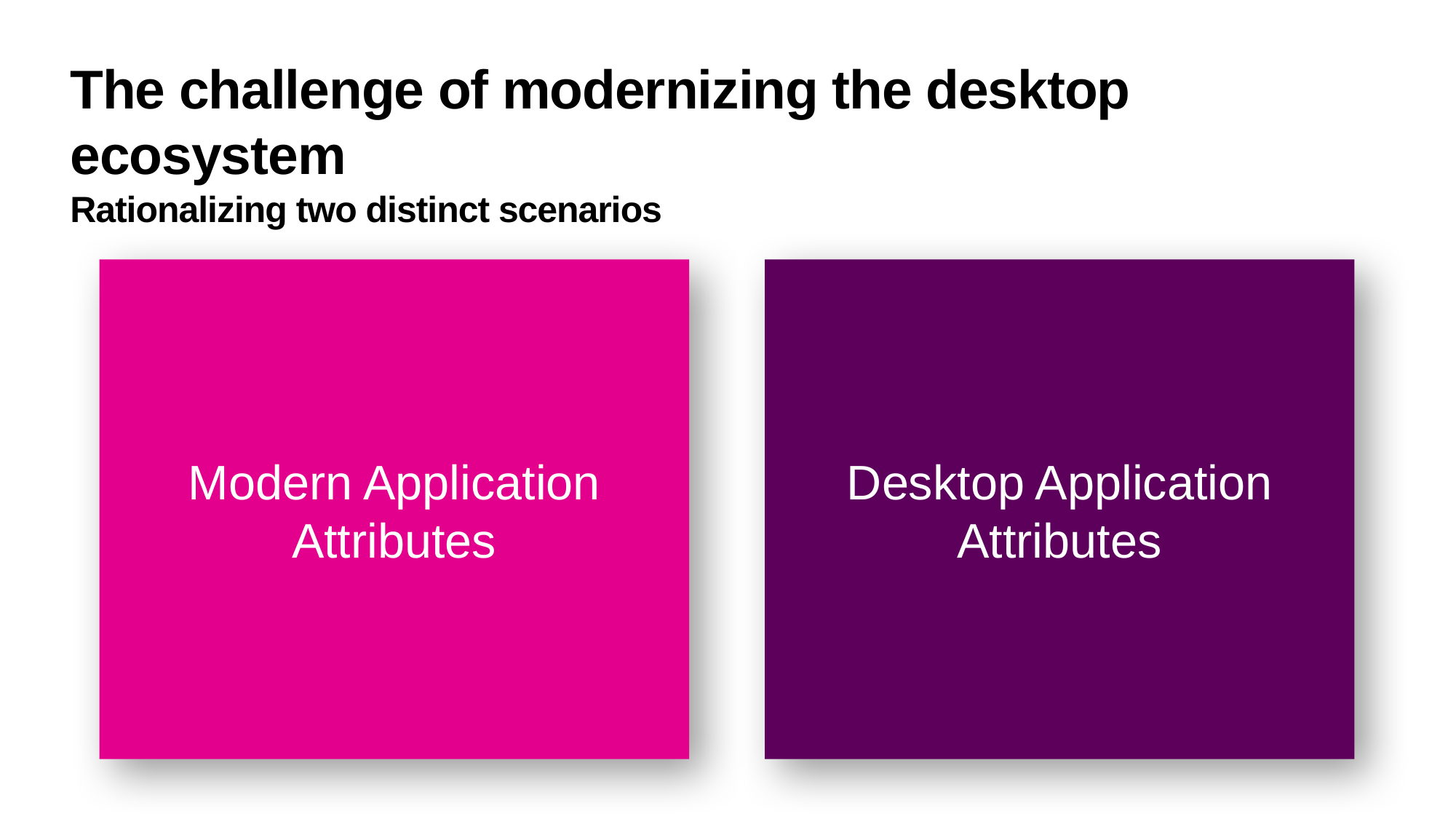

# The challenge of modernizing the desktop ecosystem Rationalizing two distinct scenarios
Modern Application Attributes
Desktop Application Attributes